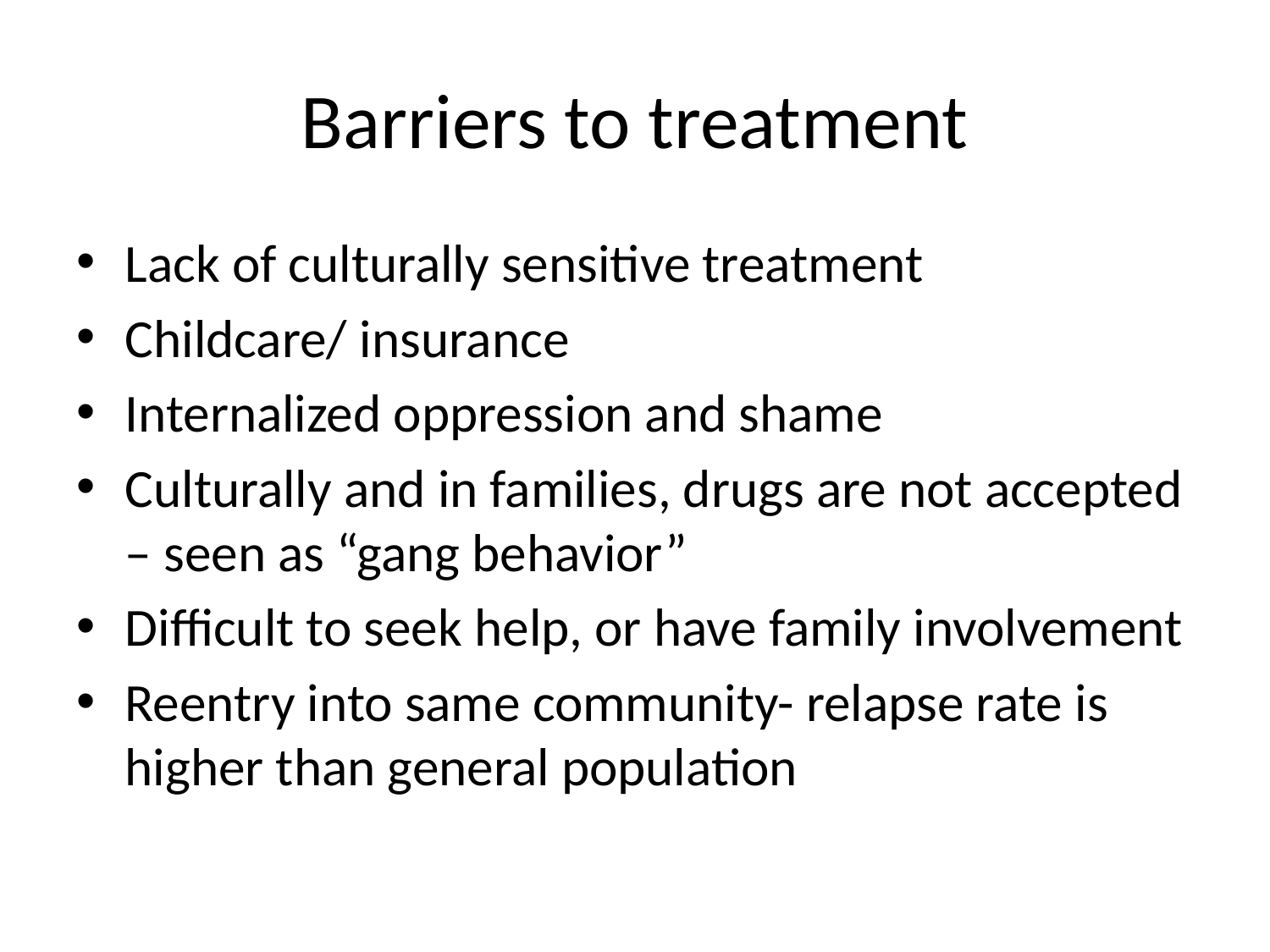

# Barriers to treatment
Lack of culturally sensitive treatment
Childcare/ insurance
Internalized oppression and shame
Culturally and in families, drugs are not accepted – seen as “gang behavior”
Difficult to seek help, or have family involvement
Reentry into same community- relapse rate is  higher than general population